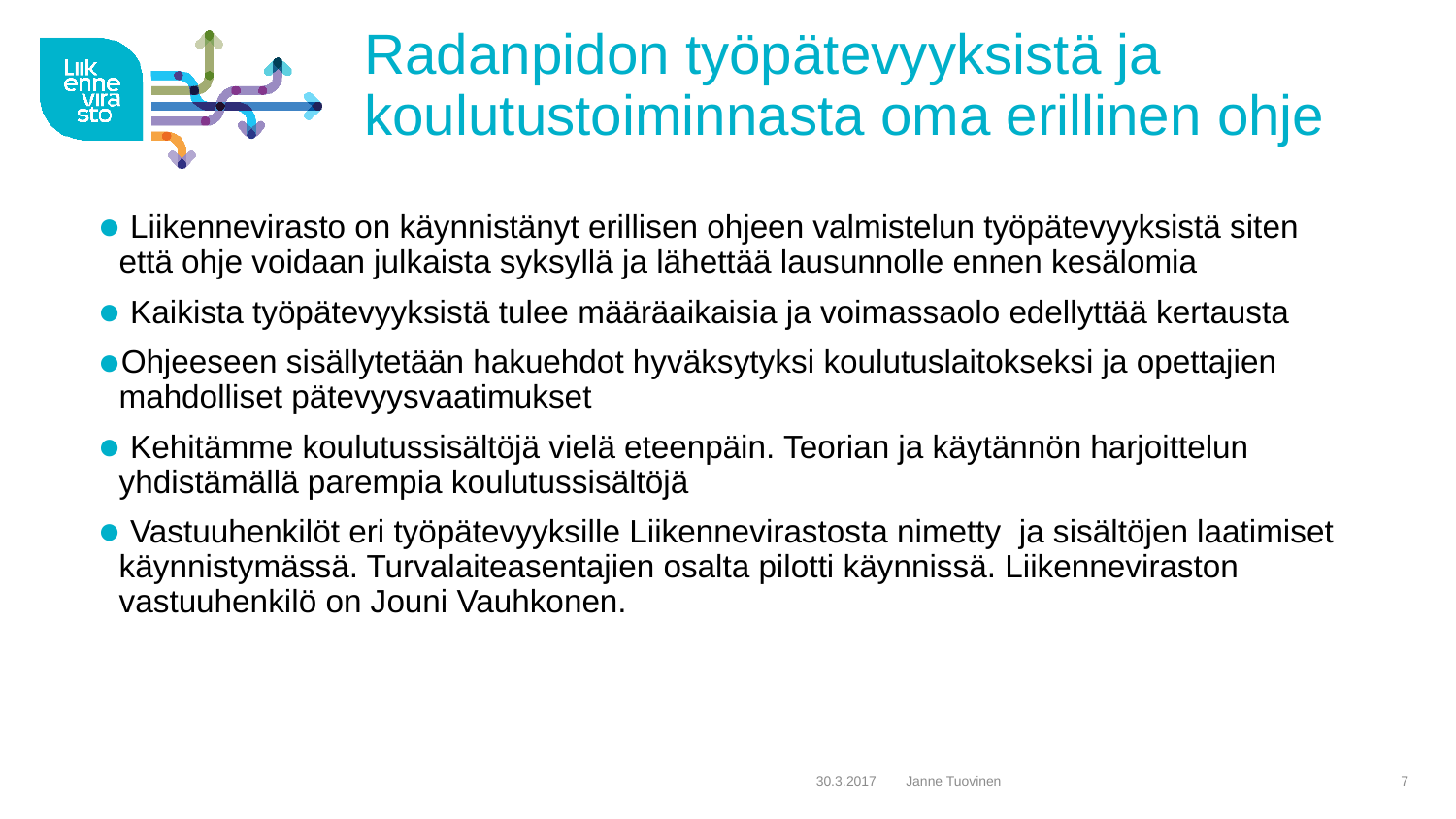

# Radanpidon työpätevyyksistä ja koulutustoiminnasta oma erillinen ohje
 Liikennevirasto on käynnistänyt erillisen ohjeen valmistelun työpätevyyksistä siten että ohje voidaan julkaista syksyllä ja lähettää lausunnolle ennen kesälomia
 Kaikista työpätevyyksistä tulee määräaikaisia ja voimassaolo edellyttää kertausta
Ohjeeseen sisällytetään hakuehdot hyväksytyksi koulutuslaitokseksi ja opettajien mahdolliset pätevyysvaatimukset
 Kehitämme koulutussisältöjä vielä eteenpäin. Teorian ja käytännön harjoittelun yhdistämällä parempia koulutussisältöjä
 Vastuuhenkilöt eri työpätevyyksille Liikennevirastosta nimetty  ja sisältöjen laatimiset käynnistymässä. Turvalaiteasentajien osalta pilotti käynnissä. Liikenneviraston vastuuhenkilö on Jouni Vauhkonen.

30.3.2017
Janne Tuovinen
7